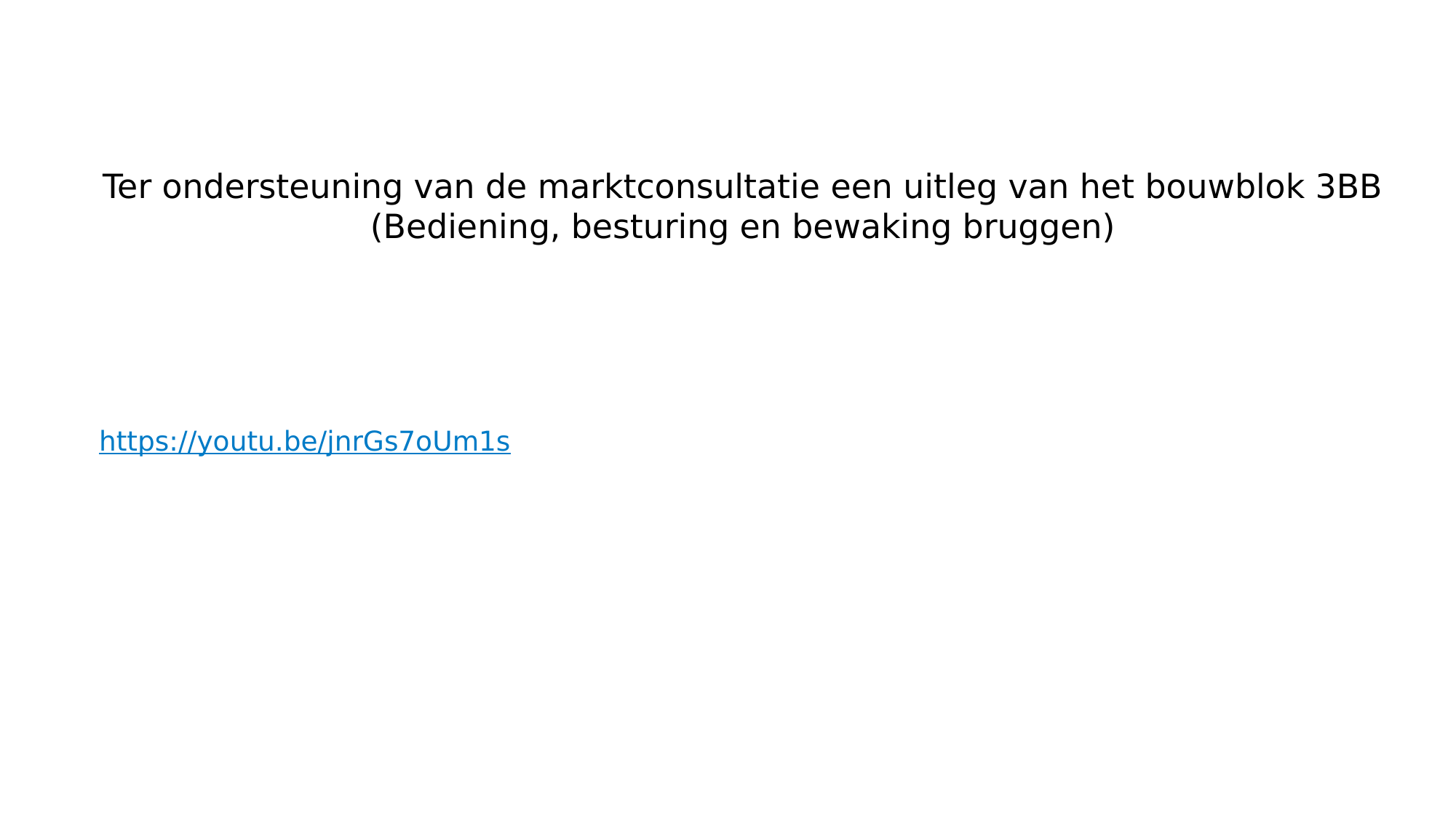

# Ter ondersteuning van de marktconsultatie een uitleg van het bouwblok 3BB (Bediening, besturing en bewaking bruggen)
https://youtu.be/jnrGs7oUm1s